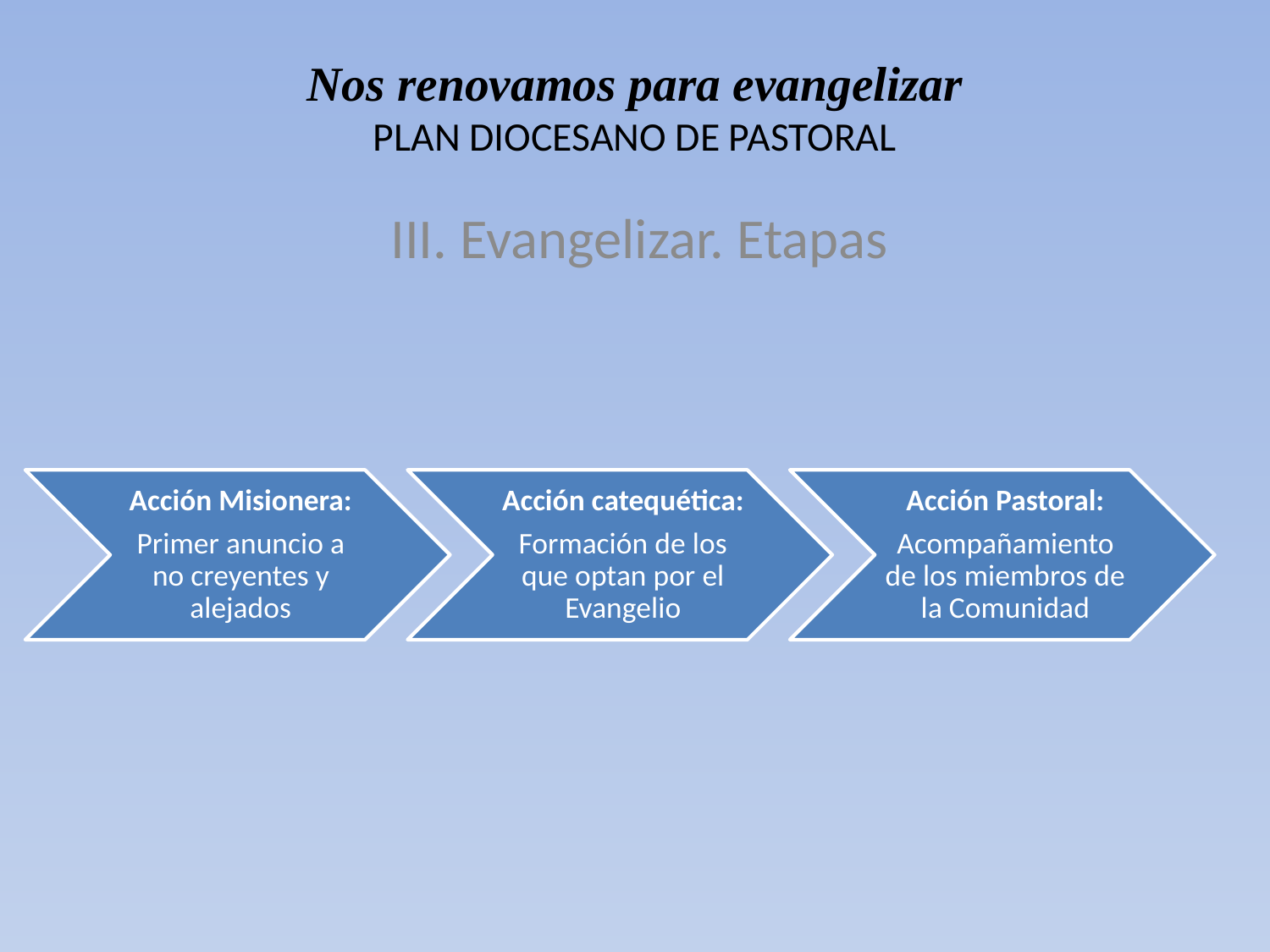

# Nos renovamos para evangelizar PLAN DIOCESANO DE PASTORAL
Acción Misionera:
Primer anuncio a no creyentes y alejados
Acción catequética:
Formación de los que optan por el Evangelio
Acción Pastoral:
Acompañamiento de los miembros de la Comunidad
III. Evangelizar. Etapas